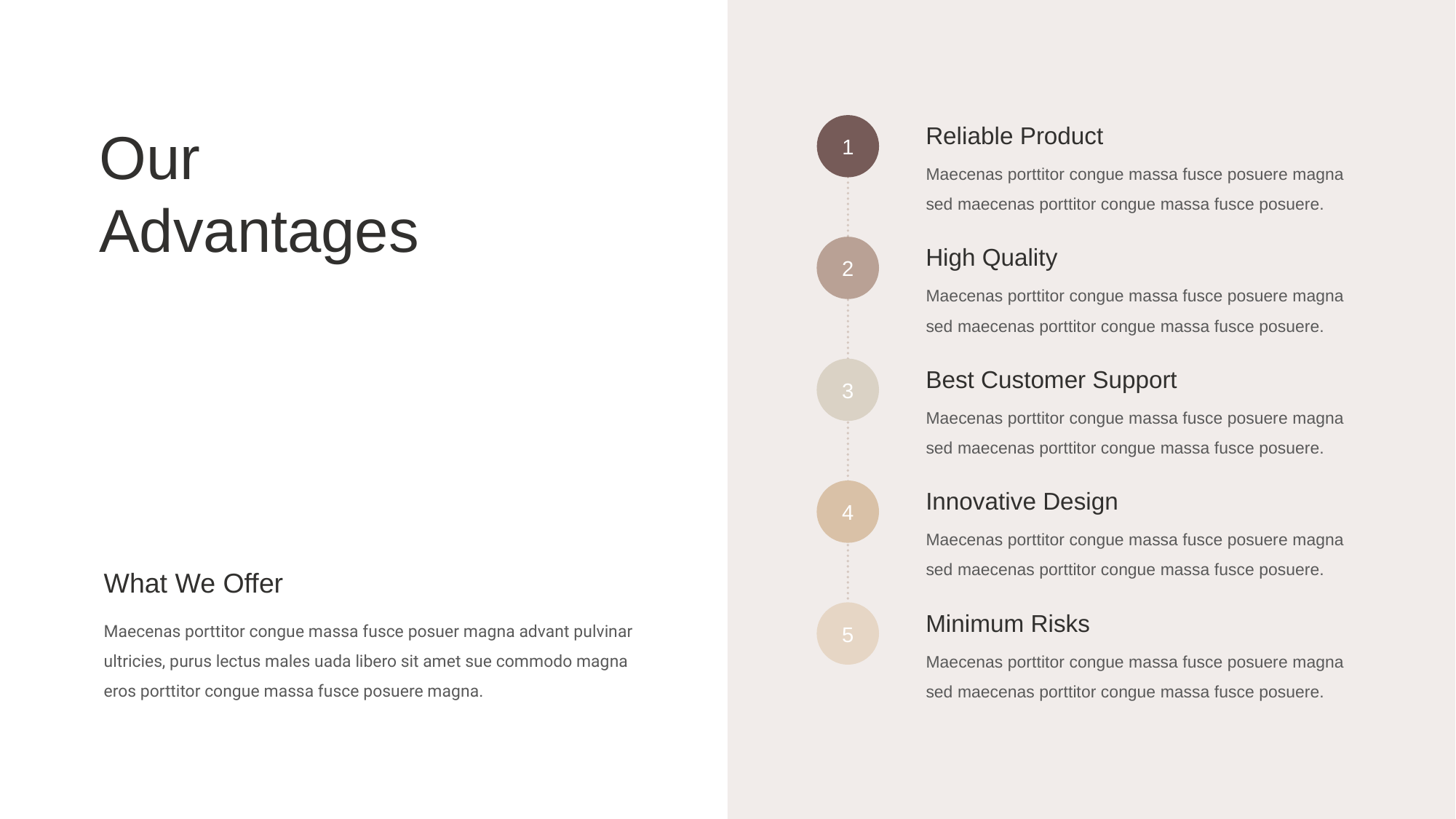

Our Advantages
1
Reliable Product
Maecenas porttitor congue massa fusce posuere magna sed maecenas porttitor congue massa fusce posuere.
2
High Quality
Maecenas porttitor congue massa fusce posuere magna sed maecenas porttitor congue massa fusce posuere.
3
Best Customer Support
Maecenas porttitor congue massa fusce posuere magna sed maecenas porttitor congue massa fusce posuere.
4
Innovative Design
Maecenas porttitor congue massa fusce posuere magna sed maecenas porttitor congue massa fusce posuere.
5
Minimum Risks
Maecenas porttitor congue massa fusce posuere magna sed maecenas porttitor congue massa fusce posuere.

What We Offer
Maecenas porttitor congue massa fusce posuer magna advant pulvinar ultricies, purus lectus males uada libero sit amet sue commodo magna eros porttitor congue massa fusce posuere magna.